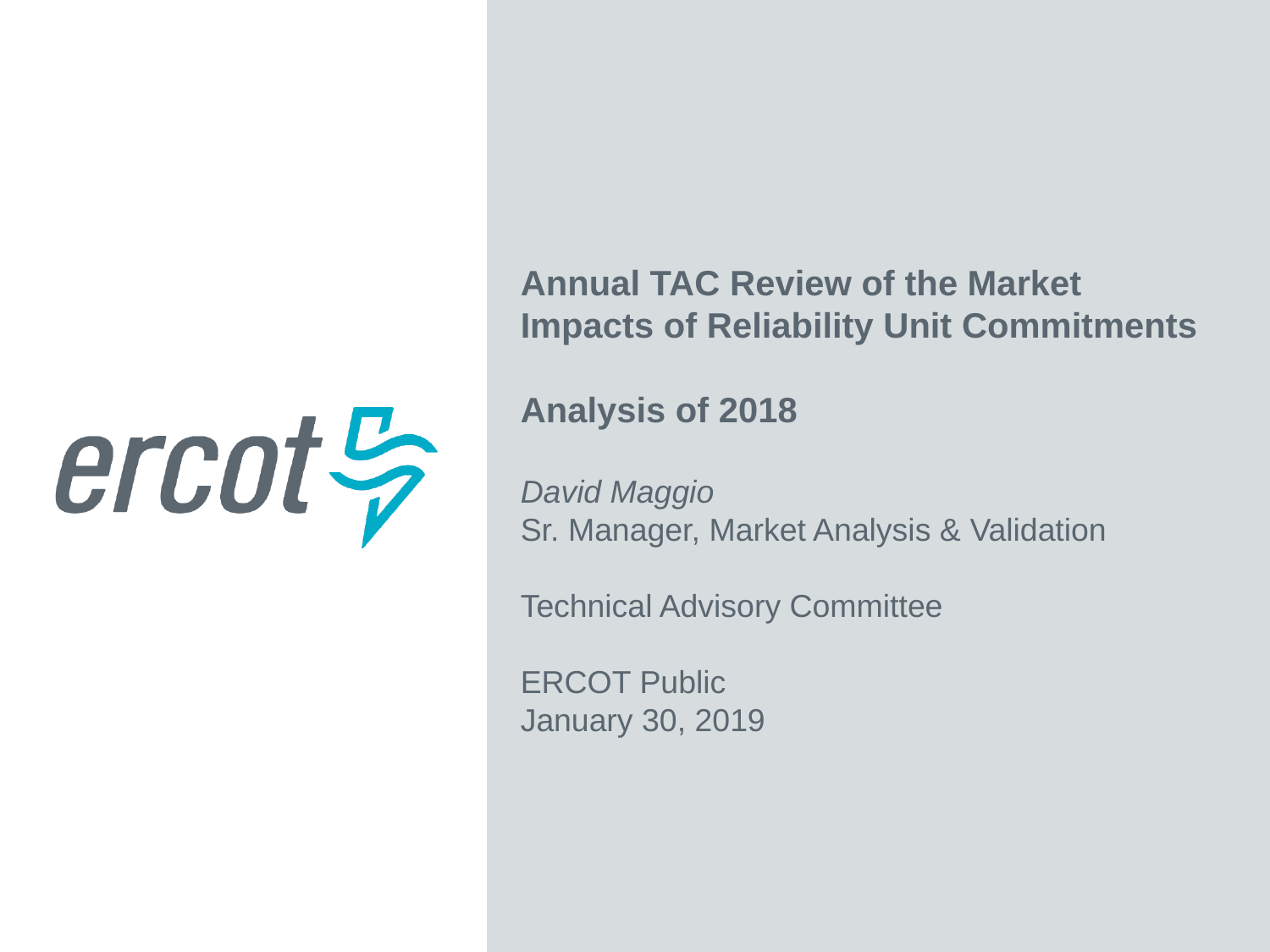

Annual TAC Review of the Market Impacts of Reliability Unit Commitments

Analysis of 2018

David Maggio
Sr. Manager, Market Analysis & Validation

Technical Advisory Committee

ERCOT Public
January 30, 2019